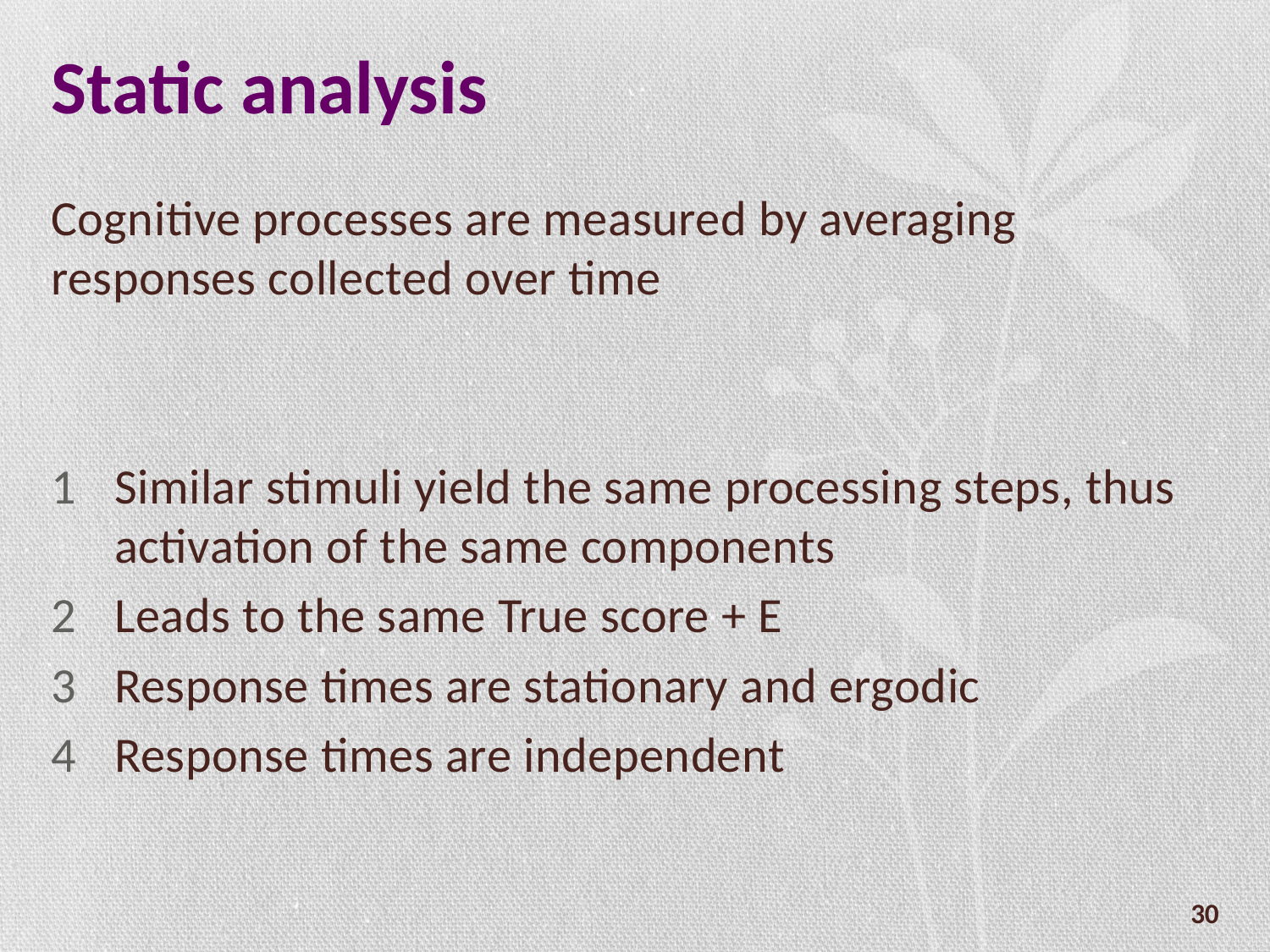

# Static analysis
Cognitive processes are measured by averaging responses collected over time

Similar stimuli yield the same processing steps, thus activation of the same components
Leads to the same True score + E
Response times are stationary and ergodic
Response times are independent

30